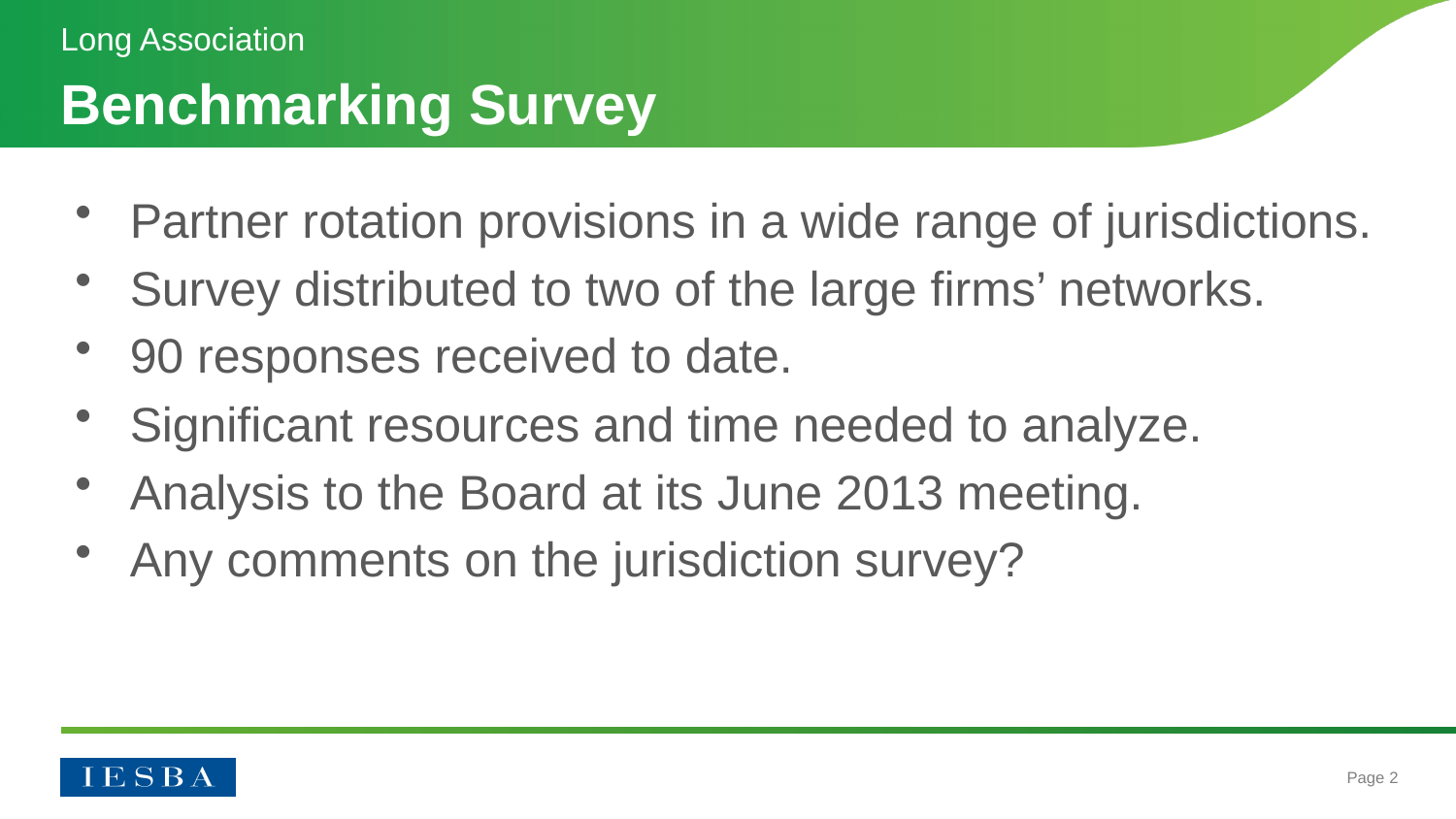

Long Association

# Benchmarking Survey
Partner rotation provisions in a wide range of jurisdictions.
Survey distributed to two of the large firms’ networks.
90 responses received to date.
Significant resources and time needed to analyze.
Analysis to the Board at its June 2013 meeting.
Any comments on the jurisdiction survey?